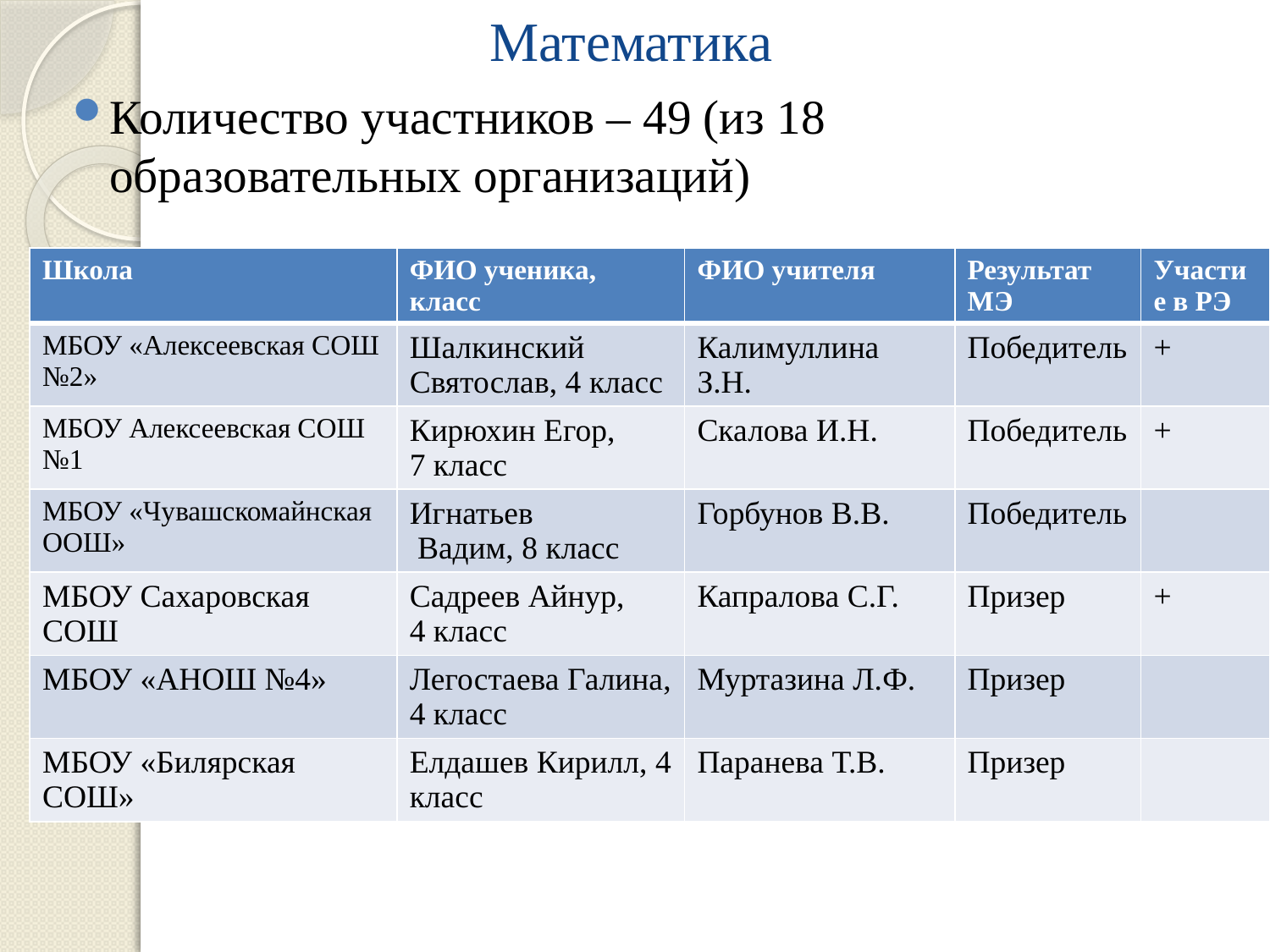

# Математика
Количество участников – 49 (из 18 образовательных организаций)

| Школа | ФИО ученика, класс | ФИО учителя | Результат МЭ | Участие в РЭ |
| --- | --- | --- | --- | --- |
| МБОУ «Алексеевская СОШ №2» | Шалкинский Святослав, 4 класс | Калимуллина З.Н. | Победитель | + |
| МБОУ Алексеевская СОШ №1 | Кирюхин Егор, 7 класс | Скалова И.Н. | Победитель | + |
| МБОУ «Чувашскомайнская ООШ» | Игнатьев Вадим, 8 класс | Горбунов В.В. | Победитель |  |
| МБОУ Сахаровская СОШ | Садреев Айнур, 4 класс | Капралова С.Г. | Призер | + |
| МБОУ «АНОШ №4» | Легостаева Галина, 4 класс | Муртазина Л.Ф. | Призер |  |
| МБОУ «Билярская СОШ» | Елдашев Кирилл, 4 класс | Паранева Т.В. | Призер |  |